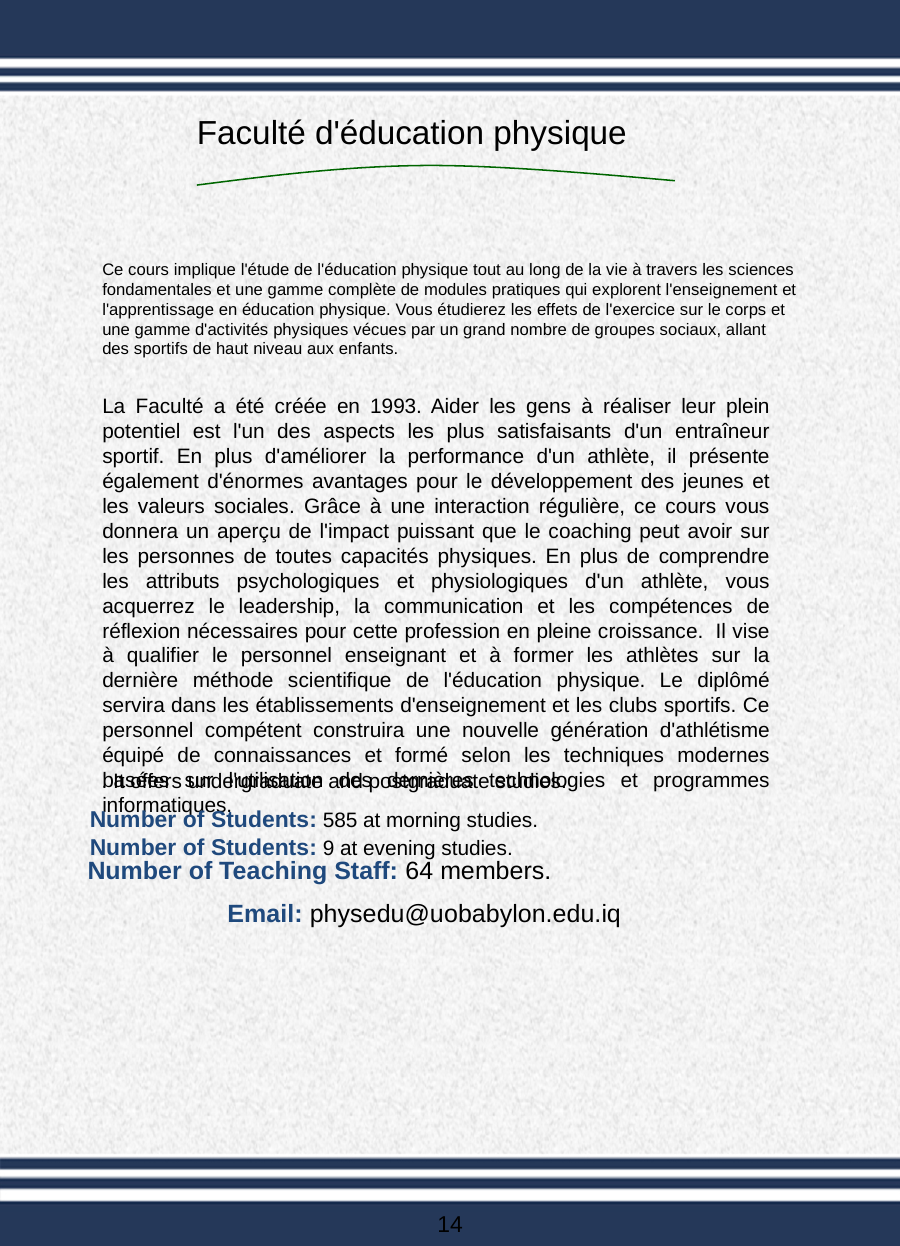

Faculté d'éducation physique

La Faculté a été créée en 1993. Aider les gens à réaliser leur plein potentiel est l'un des aspects les plus satisfaisants d'un entraîneur sportif. En plus d'améliorer la performance d'un athlète, il présente également d'énormes avantages pour le développement des jeunes et les valeurs sociales. Grâce à une interaction régulière, ce cours vous donnera un aperçu de l'impact puissant que le coaching peut avoir sur les personnes de toutes capacités physiques. En plus de comprendre les attributs psychologiques et physiologiques d'un athlète, vous acquerrez le leadership, la communication et les compétences de réflexion nécessaires pour cette profession en pleine croissance.  Il vise à qualifier le personnel enseignant et à former les athlètes sur la dernière méthode scientifique de l'éducation physique. Le diplômé servira dans les établissements d'enseignement et les clubs sportifs. Ce personnel compétent construira une nouvelle génération d'athlétisme équipé de connaissances et formé selon les techniques modernes basées sur l'utilisation des dernières technologies et programmes informatiques.
Ce cours implique l'étude de l'éducation physique tout au long de la vie à travers les sciences fondamentales et une gamme complète de modules pratiques qui explorent l'enseignement et l'apprentissage en éducation physique. Vous étudierez les effets de l'exercice sur le corps et une gamme d'activités physiques vécues par un grand nombre de groupes sociaux, allant des sportifs de haut niveau aux enfants.
 . It offers undergraduate and postgraduate studies.

Number of Students: 585 at morning studies.
Number of Students: 9 at evening studies.
Number of Teaching Staff: 64 members.
Email: physedu@uobabylon.edu.iq
14